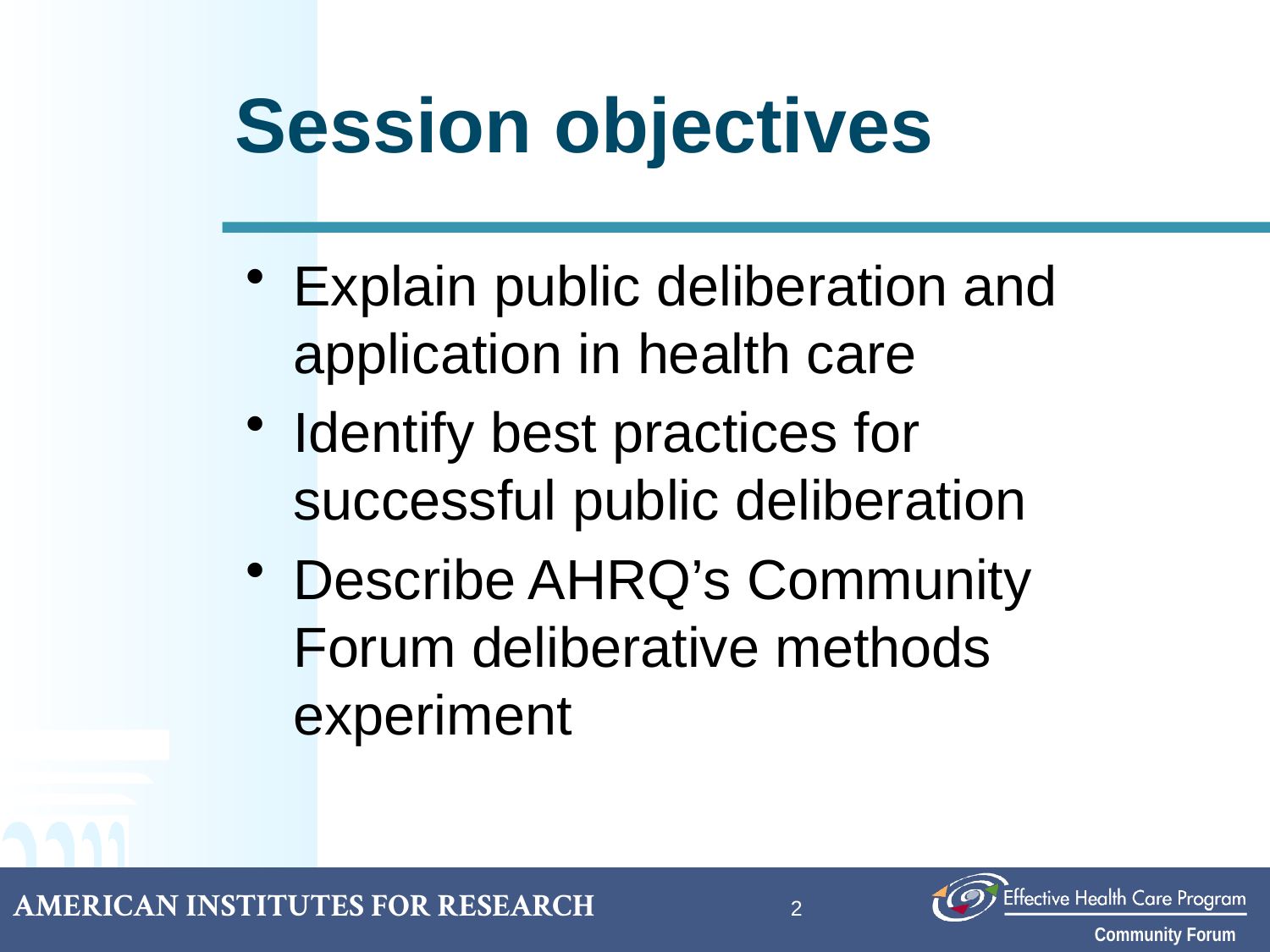

# Session objectives
Explain public deliberation and application in health care
Identify best practices for successful public deliberation
Describe AHRQ’s Community Forum deliberative methods experiment